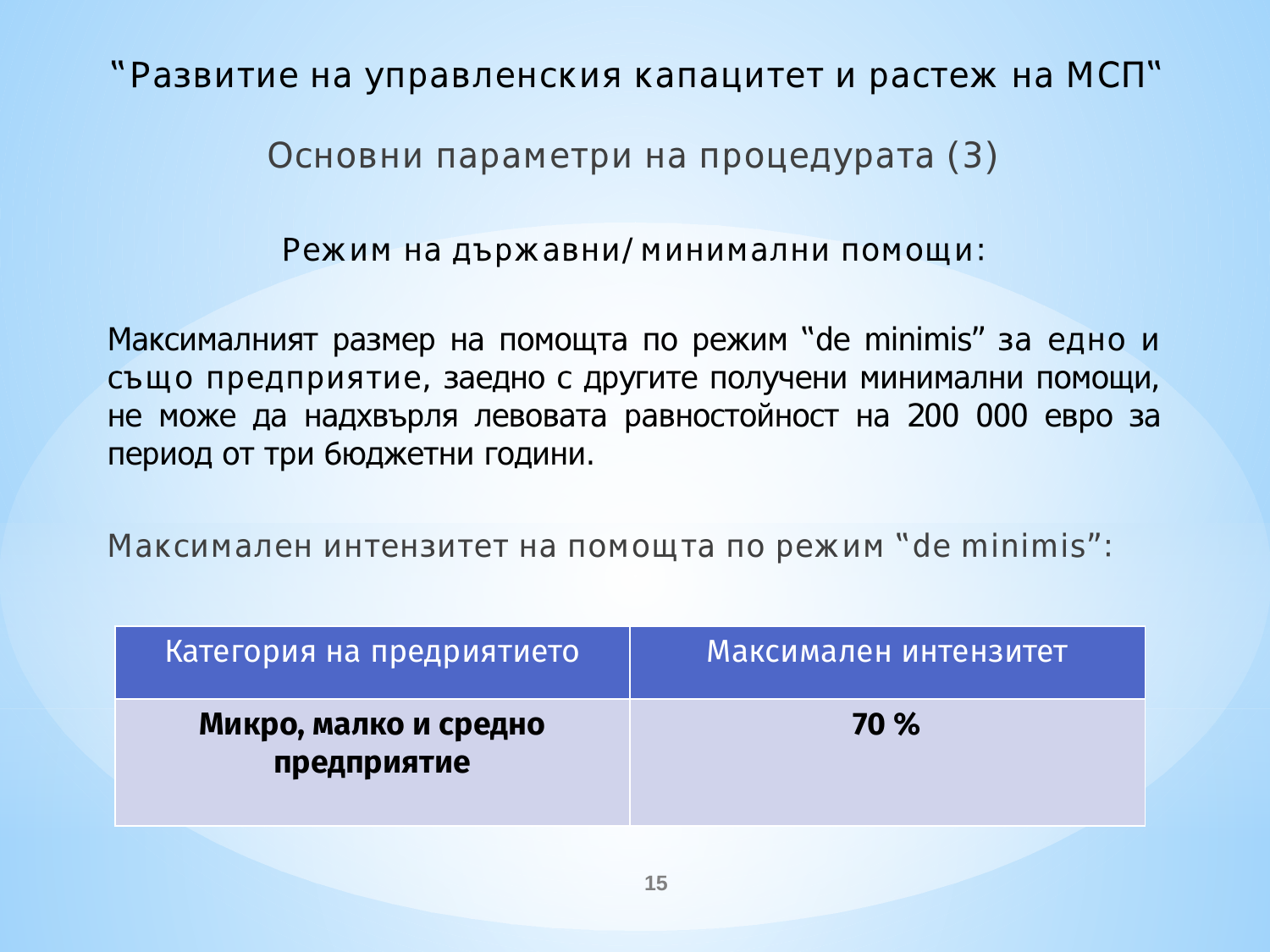

# “Развитие на управленския капацитет и растеж на МСП“

Основни параметри на процедурата (3)

Режим на държавни/минимални помощи:

Максималният размер на помощта по режим “de minimis” за едно и също предприятие, заедно с другите получени минимални помощи, не може да надхвърля левовата равностойност на 200 000 евро за период от три бюджетни години.

Максимален интензитет на помощта по режим “de minimis”:

| Категория на предриятието | Максимален интензитет |
| --- | --- |
| Микро, малко и средно предприятие | 70 % |
15